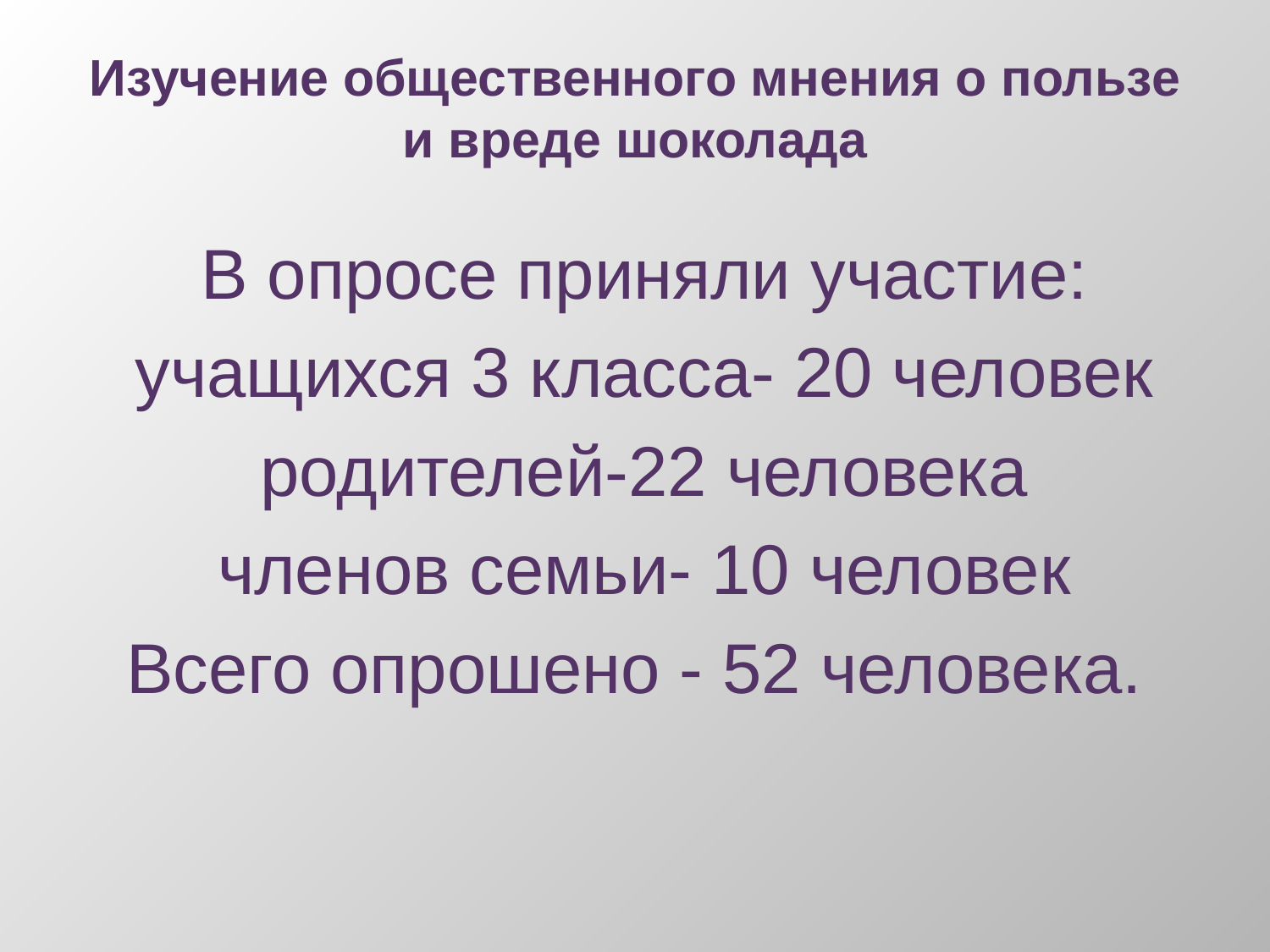

# Изучение общественного мнения о пользе и вреде шоколада
 В опросе приняли участие:
учащихся 3 класса- 20 человек
родителей-22 человека
членов семьи- 10 человек
Всего опрошено - 52 человека.